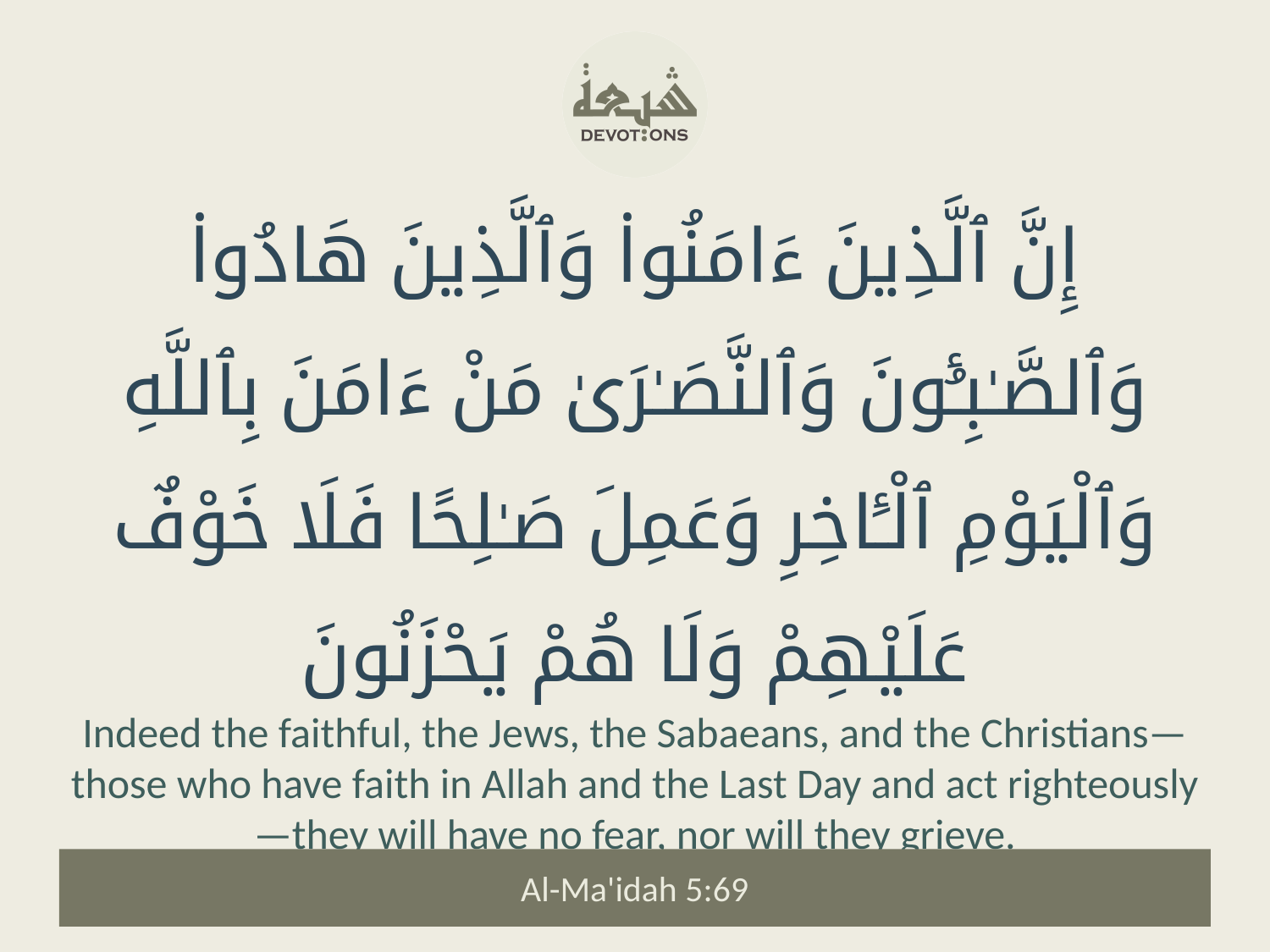

إِنَّ ٱلَّذِينَ ءَامَنُوا۟ وَٱلَّذِينَ هَادُوا۟ وَٱلصَّـٰبِـُٔونَ وَٱلنَّصَـٰرَىٰ مَنْ ءَامَنَ بِٱللَّهِ وَٱلْيَوْمِ ٱلْـَٔاخِرِ وَعَمِلَ صَـٰلِحًا فَلَا خَوْفٌ عَلَيْهِمْ وَلَا هُمْ يَحْزَنُونَ
Indeed the faithful, the Jews, the Sabaeans, and the Christians—those who have faith in Allah and the Last Day and act righteously—they will have no fear, nor will they grieve.
Al-Ma'idah 5:69